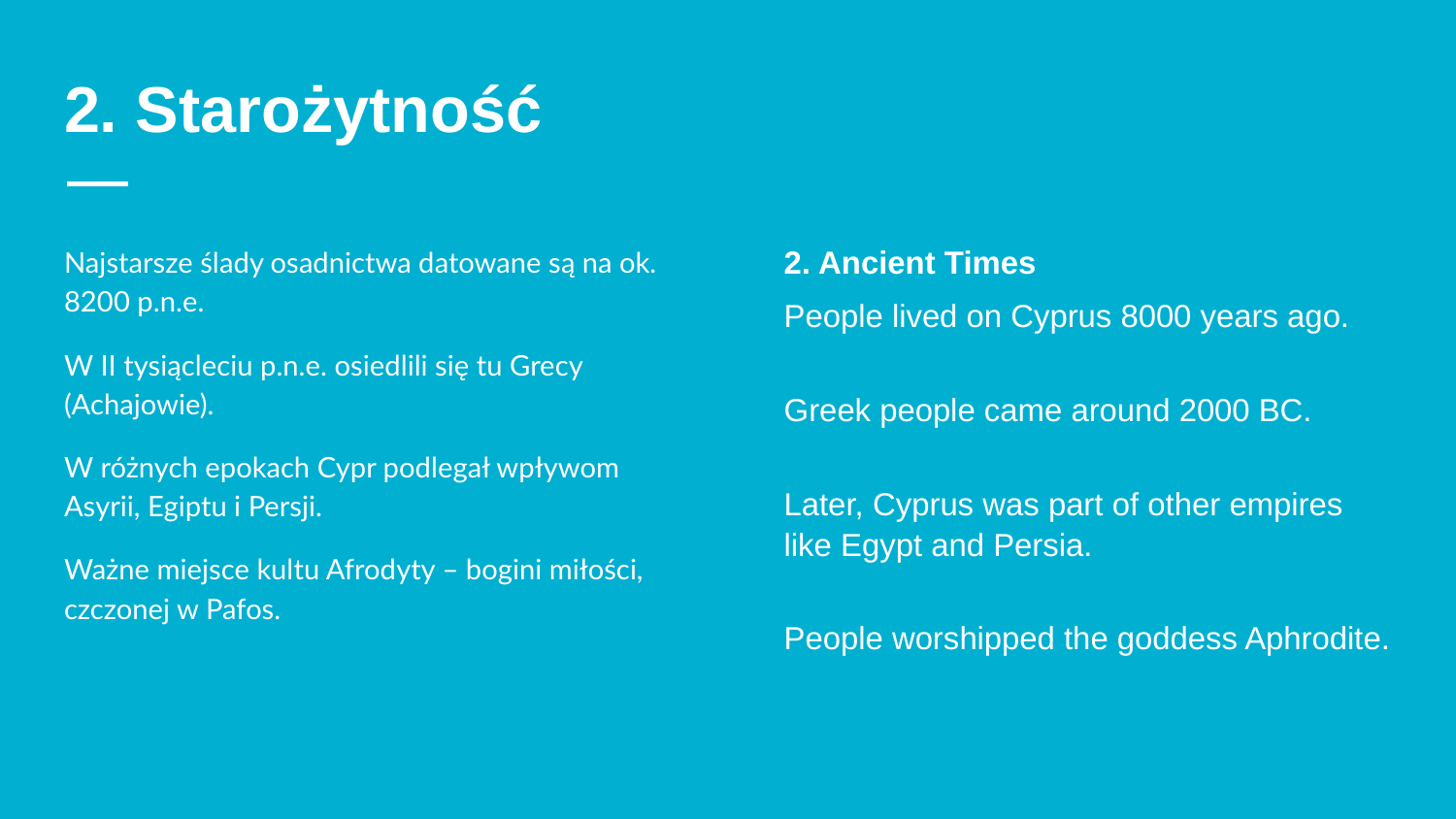

# 2. Starożytność
Najstarsze ślady osadnictwa datowane są na ok. 8200 p.n.e.
W II tysiącleciu p.n.e. osiedlili się tu Grecy (Achajowie).
W różnych epokach Cypr podlegał wpływom Asyrii, Egiptu i Persji.
Ważne miejsce kultu Afrodyty – bogini miłości, czczonej w Pafos.

2. Ancient Times
People lived on Cyprus 8000 years ago.
Greek people came around 2000 BC.
Later, Cyprus was part of other empires like Egypt and Persia.
People worshipped the goddess Aphrodite.